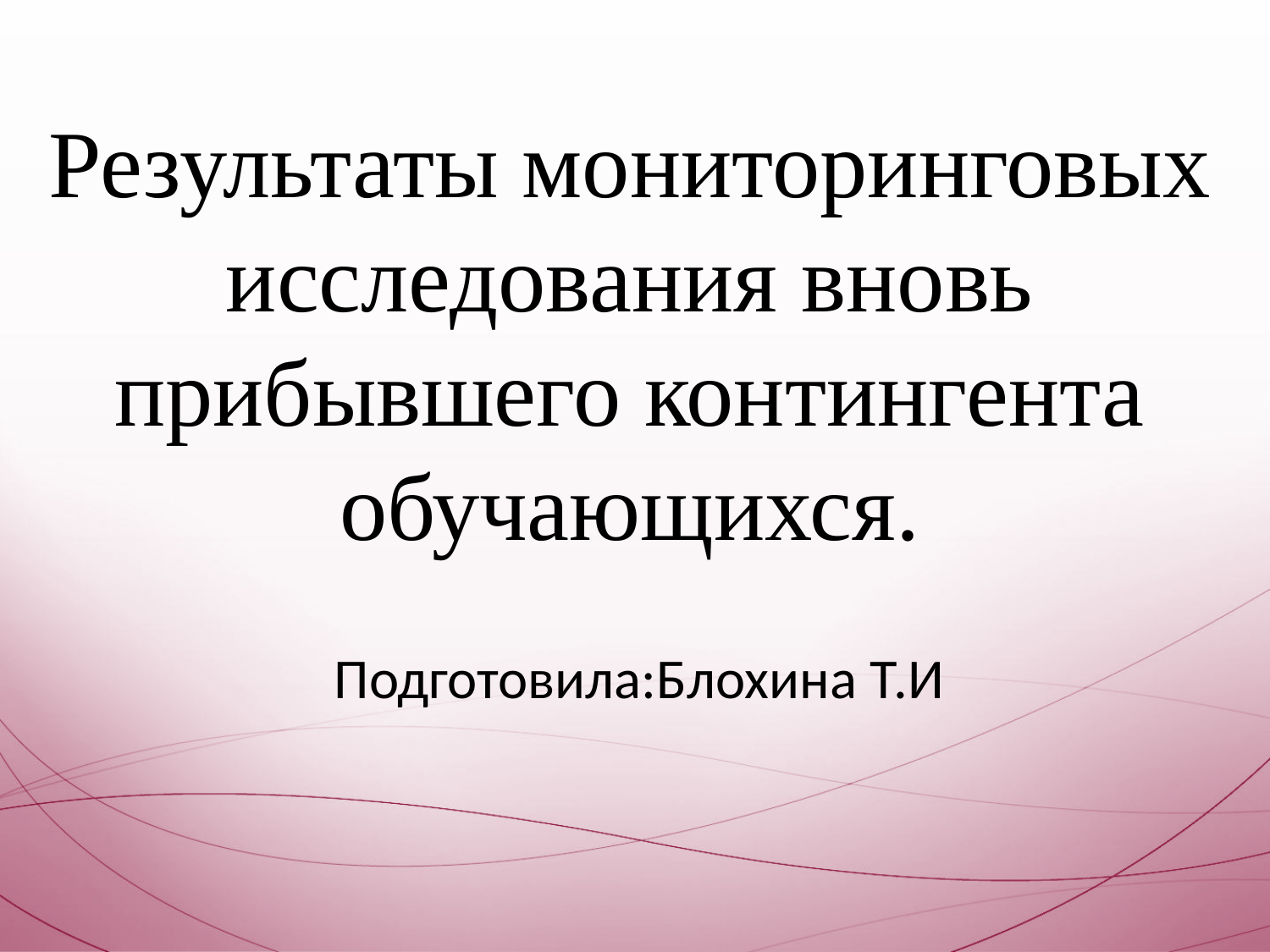

# Результаты мониторинговых исследования вновь прибывшего контингента обучающихся.
Подготовила:Блохина Т.И